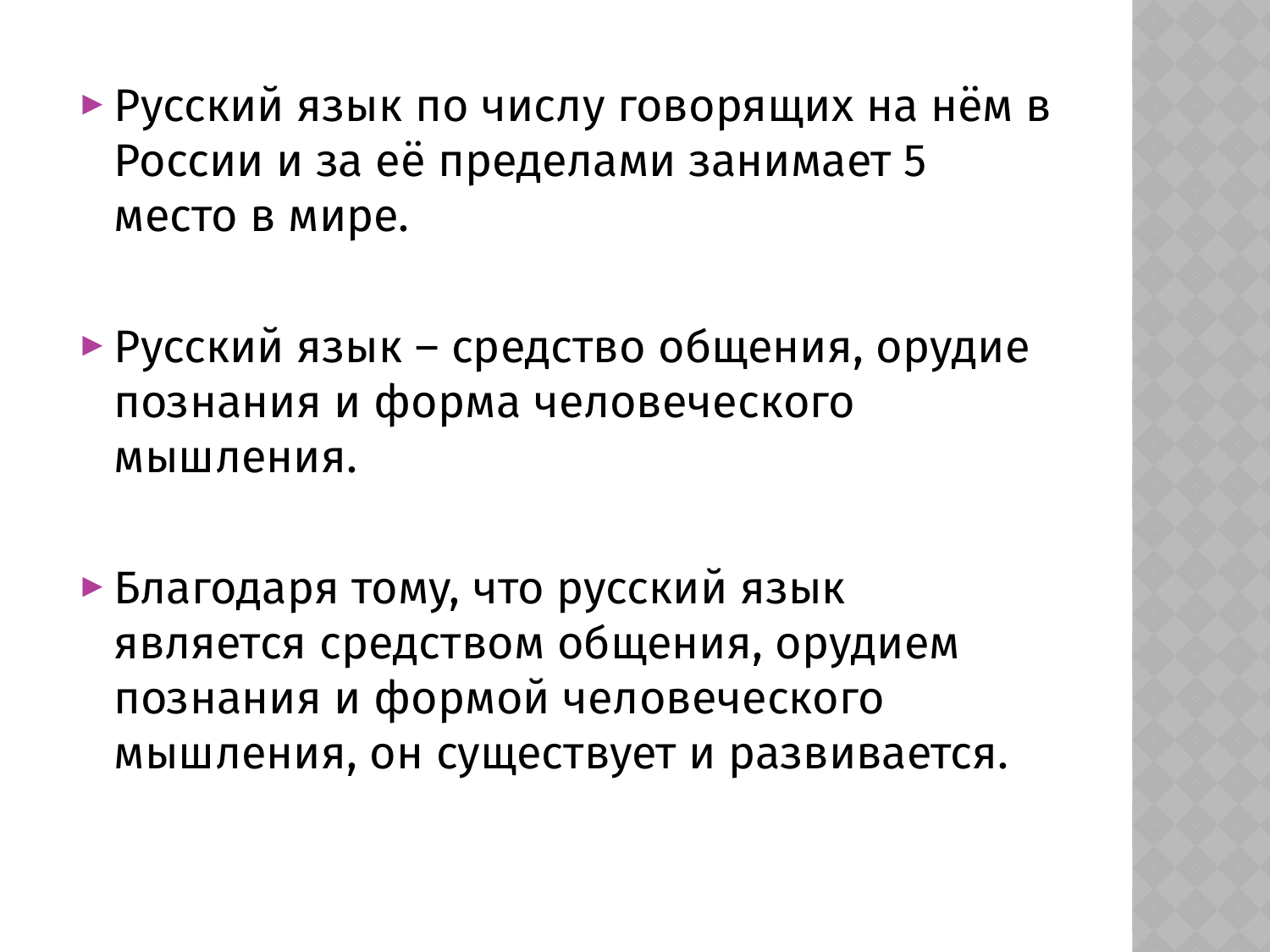

Русский язык по числу говорящих на нём в России и за её пределами занимает 5 место в мире.

Русский язык – средство общения, орудие познания и форма человеческого мышления.

Благодаря тому, что русский язык  является средством общения, орудием познания и формой человеческого мышления, он существует и развивается.